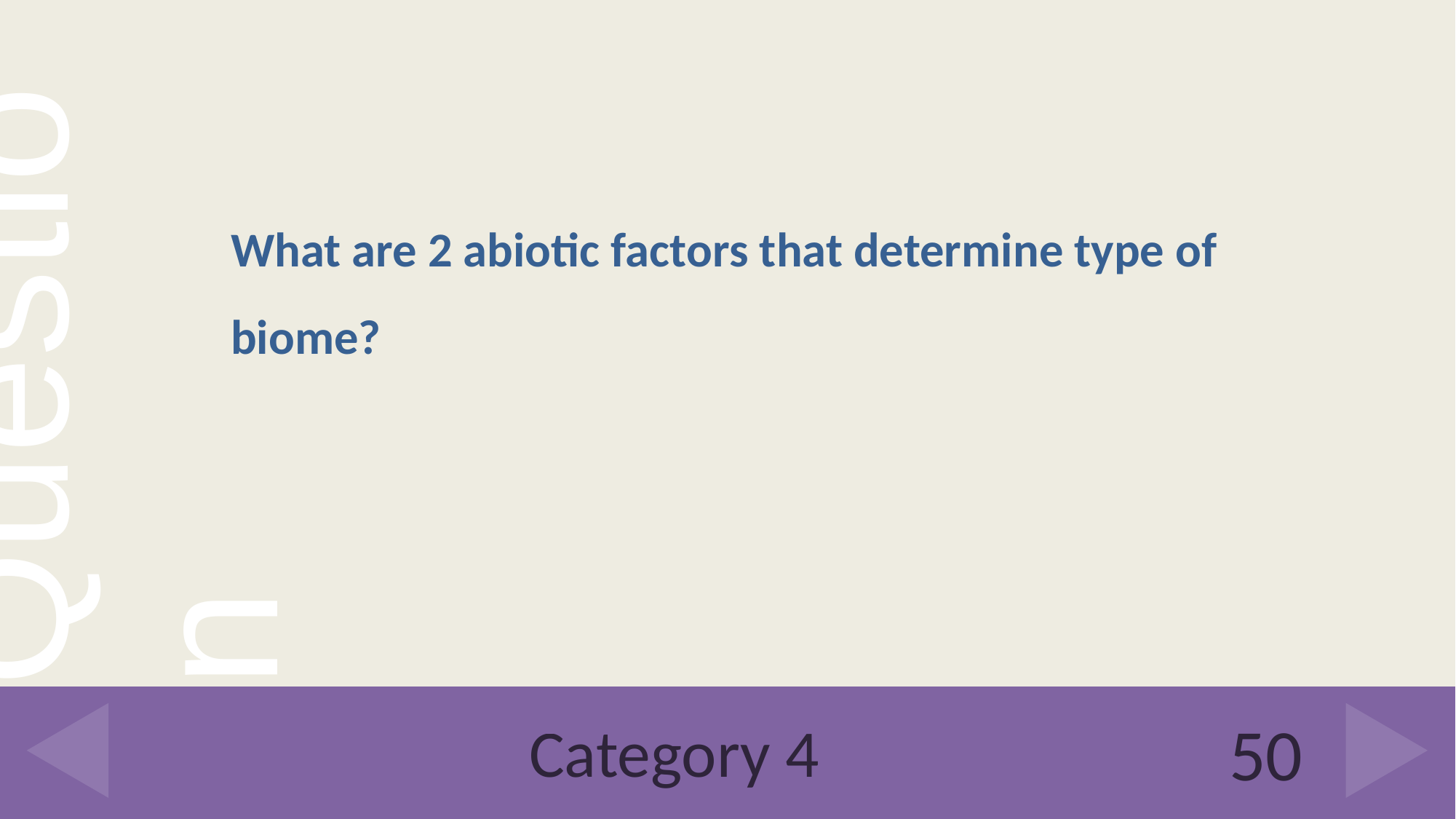

What are 2 abiotic factors that determine type of biome?

# Category 4
50